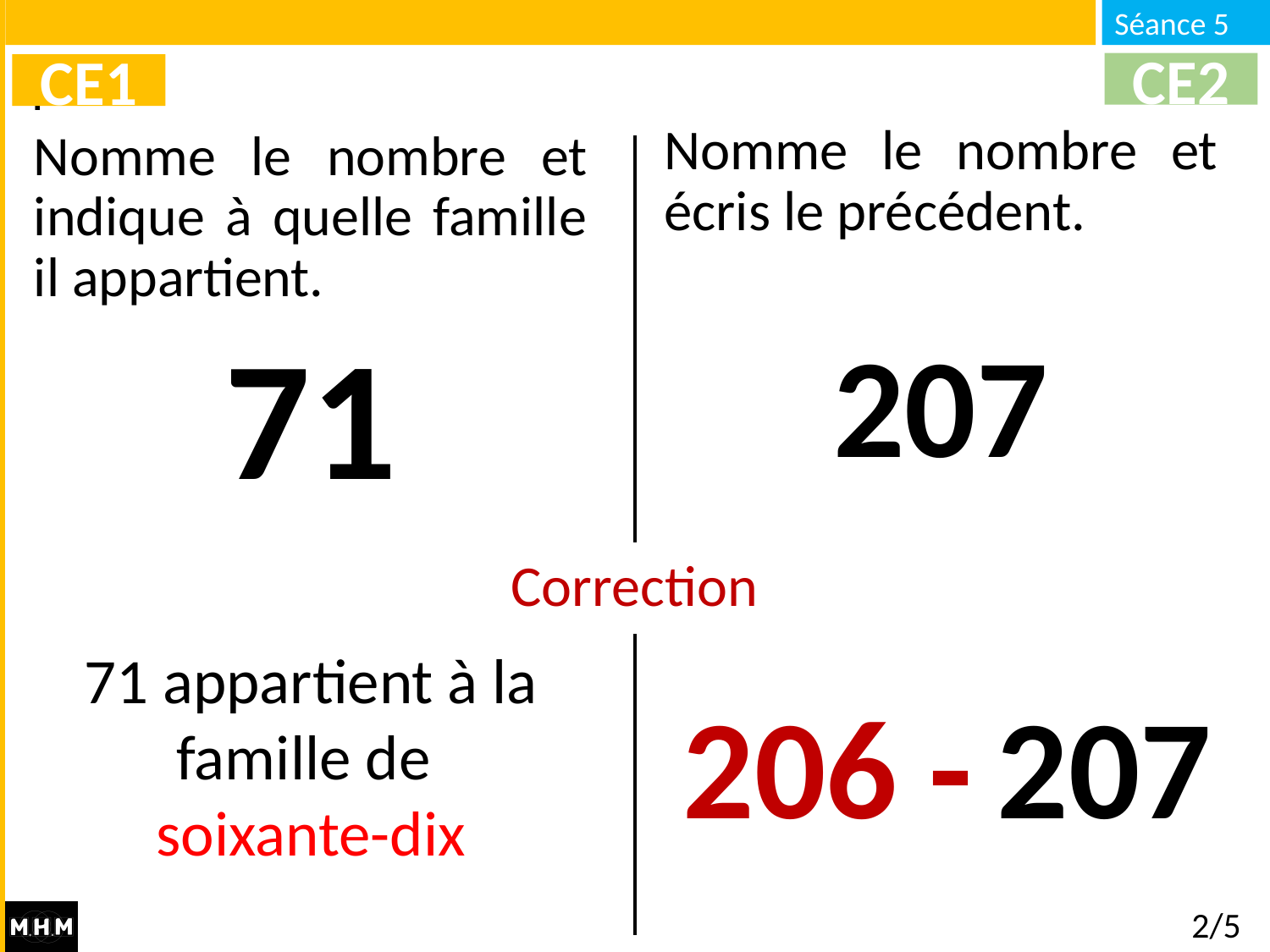

CE2
CE1
Nomme le nombre et écris le précédent.
Nomme le nombre et indique à quelle famille il appartient.
71
207
Correction
71 appartient à la famille de
soixante-dix
206 -
207
2/5